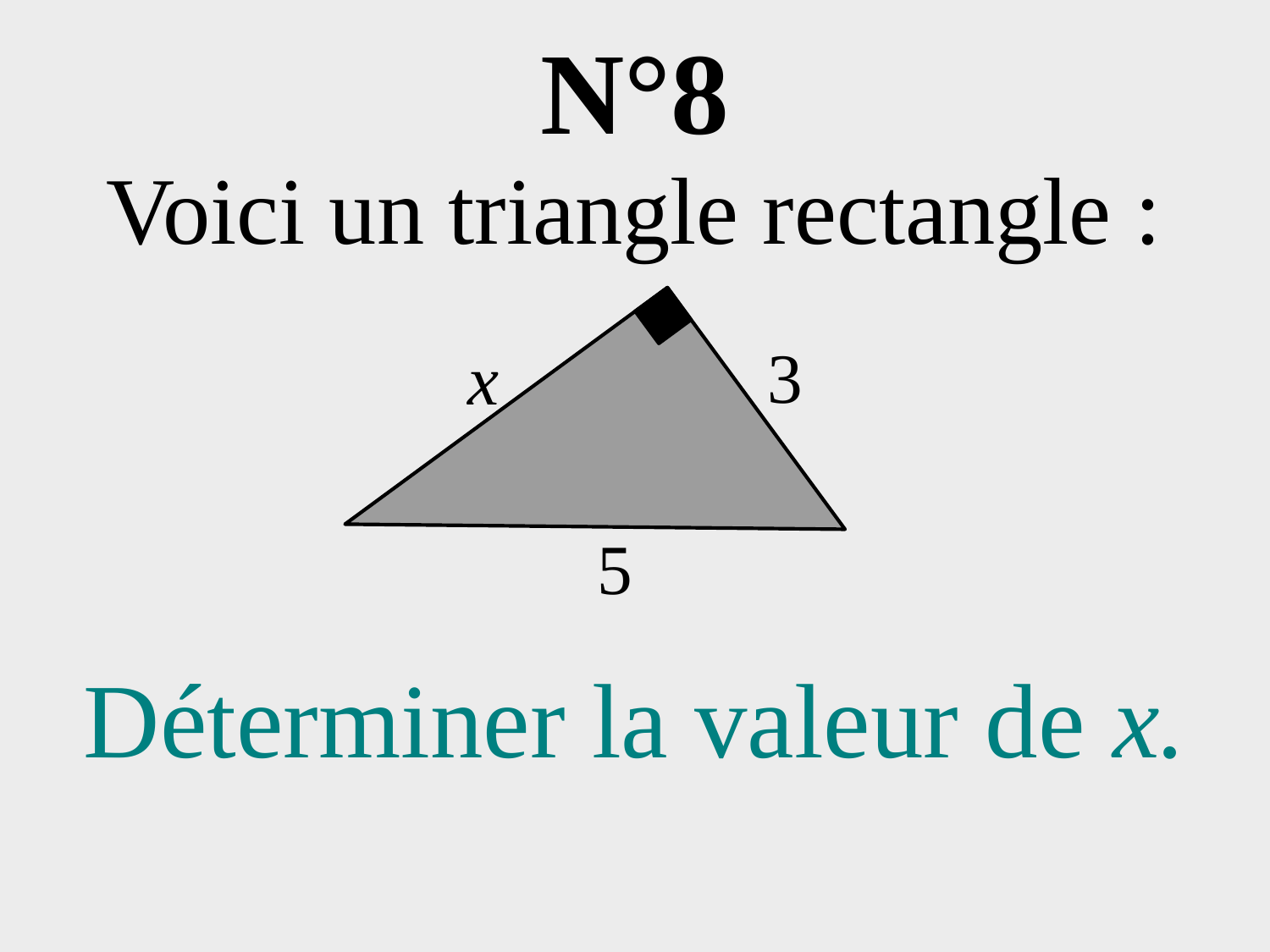

# N°8
Voici un triangle rectangle :

3
x

5
Déterminer la valeur de x.